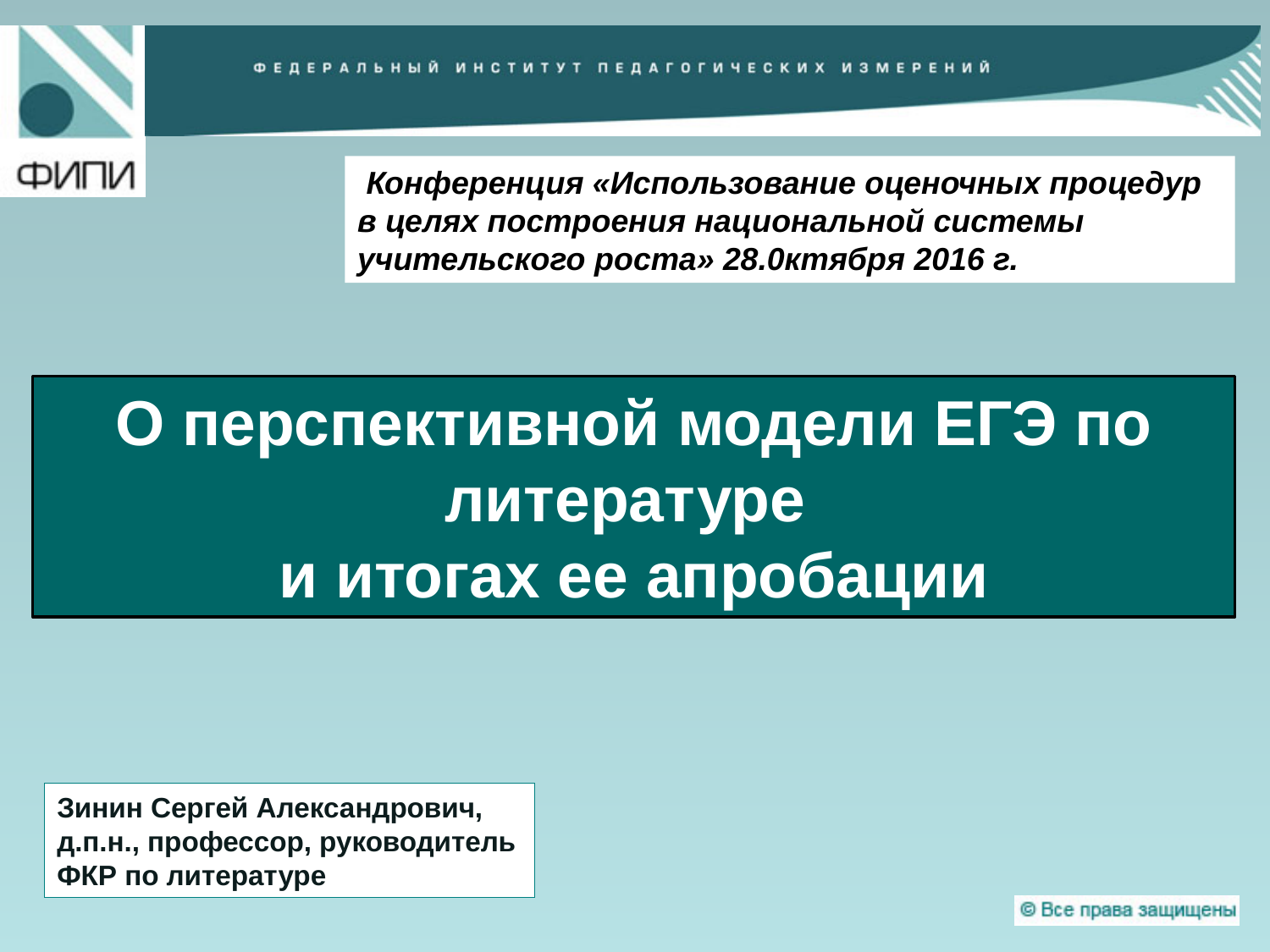

Конференция «Использование оценочных процедур в целях построения национальной системы учительского роста» 28.0ктября 2016 г.
О перспективной модели ЕГЭ по литературе
и итогах ее апробации
Зинин Сергей Александрович,
д.п.н., профессор, руководитель
ФКР по литературе